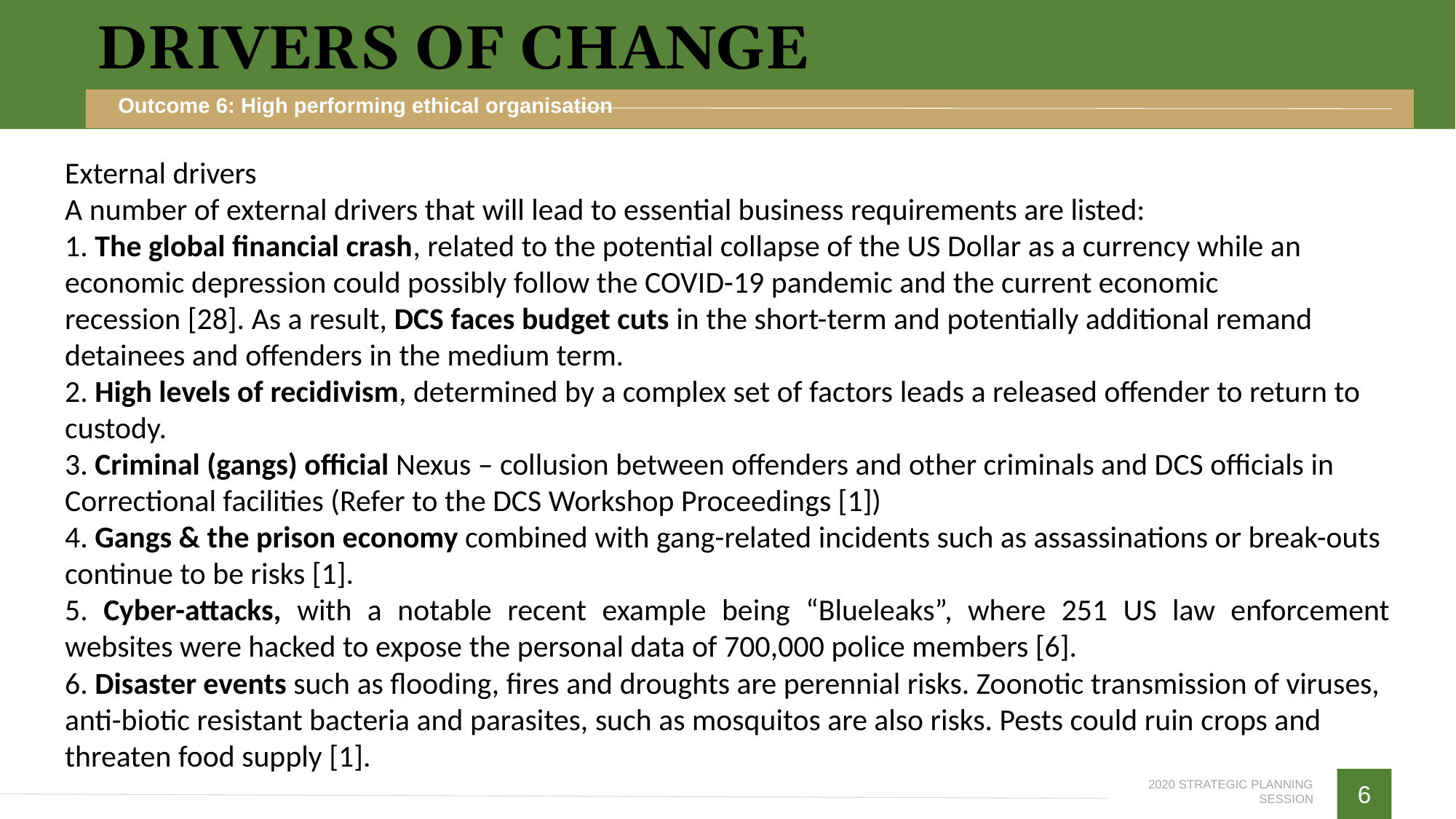

DRIVERS OF CHANGE

Outcome 6: High performing ethical organisation
External drivers
A number of external drivers that will lead to essential business requirements are listed:
1. The global financial crash, related to the potential collapse of the US Dollar as a currency while an
economic depression could possibly follow the COVID-19 pandemic and the current economic
recession [28]. As a result, DCS faces budget cuts in the short-term and potentially additional remand
detainees and offenders in the medium term.
2. High levels of recidivism, determined by a complex set of factors leads a released offender to return to
custody.
3. Criminal (gangs) official Nexus – collusion between offenders and other criminals and DCS officials in
Correctional facilities (Refer to the DCS Workshop Proceedings [1])
4. Gangs & the prison economy combined with gang-related incidents such as assassinations or break-outs
continue to be risks [1].
5. Cyber-attacks, with a notable recent example being “Blueleaks”, where 251 US law enforcement websites were hacked to expose the personal data of 700,000 police members [6].
6. Disaster events such as flooding, fires and droughts are perennial risks. Zoonotic transmission of viruses,
anti-biotic resistant bacteria and parasites, such as mosquitos are also risks. Pests could ruin crops and
threaten food supply [1].